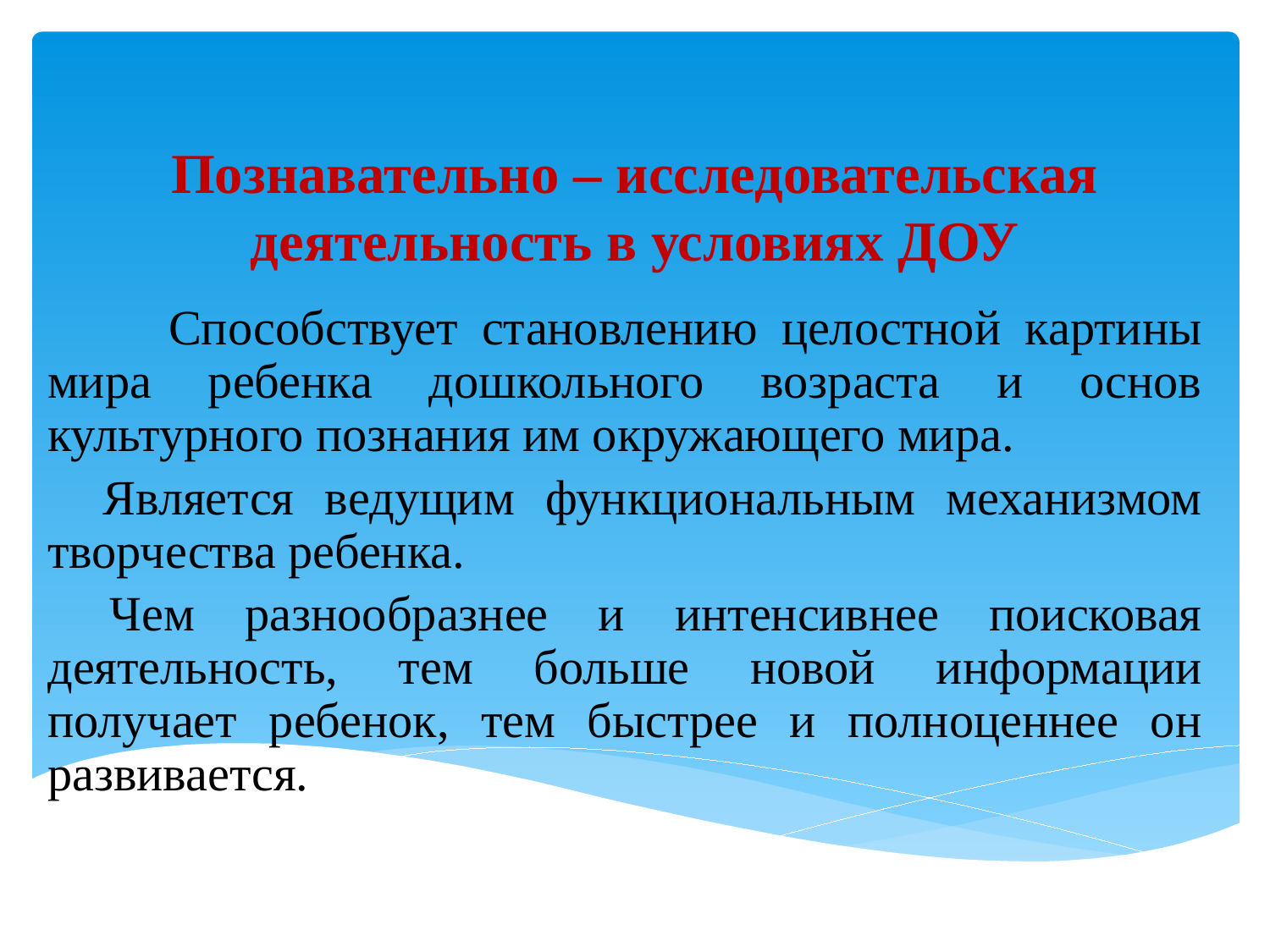

# Познавательно – исследовательская деятельность в условиях ДОУ
     Способствует становлению целостной картины мира ребенка дошкольного возраста и основ культурного познания им окружающего мира.
   Является ведущим функциональным механизмом творчества ребенка.
  Чем разнообразнее и интенсивнее поисковая деятельность, тем больше новой информации получает ребенок, тем быстрее и полноценнее он развивается.